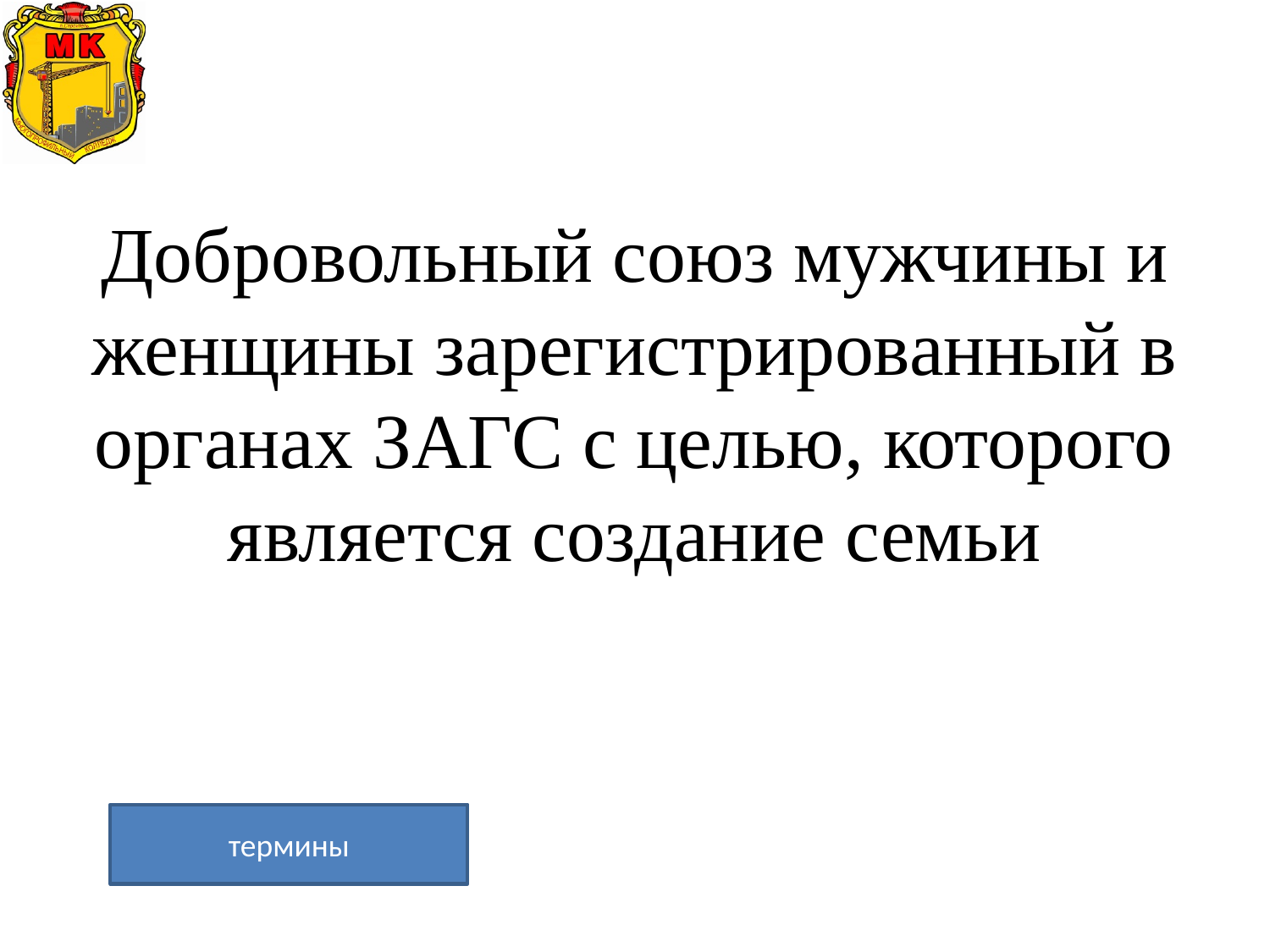

# Добровольный союз мужчины и женщины зарегистрированный в органах ЗАГС с целью, которого является создание семьи
термины